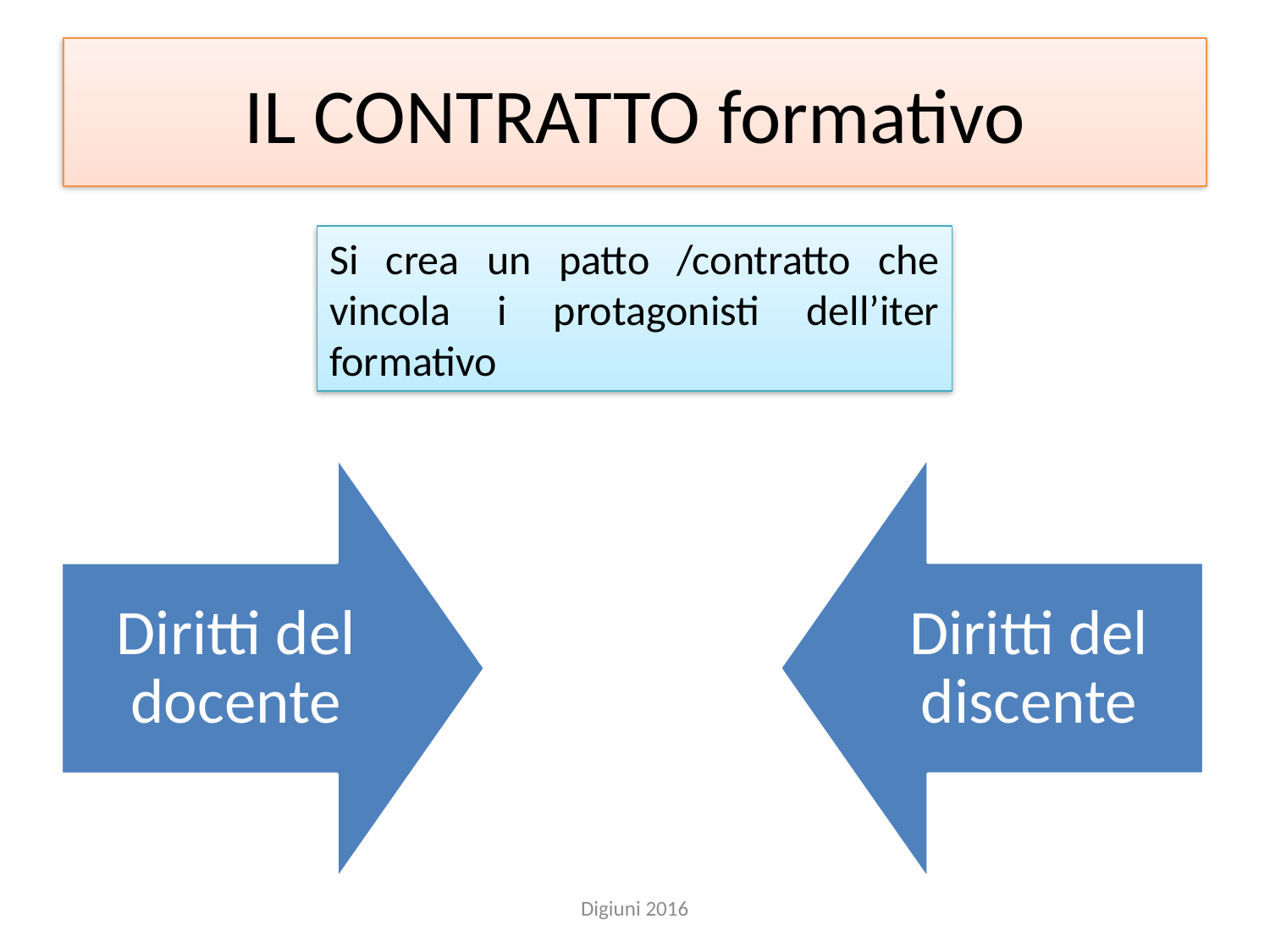

# IL CONTRATTO formativo
Si crea un patto /contratto che vincola i protagonisti dell’iter formativo
Diritti del docente
Diritti del discente
Digiuni 2016